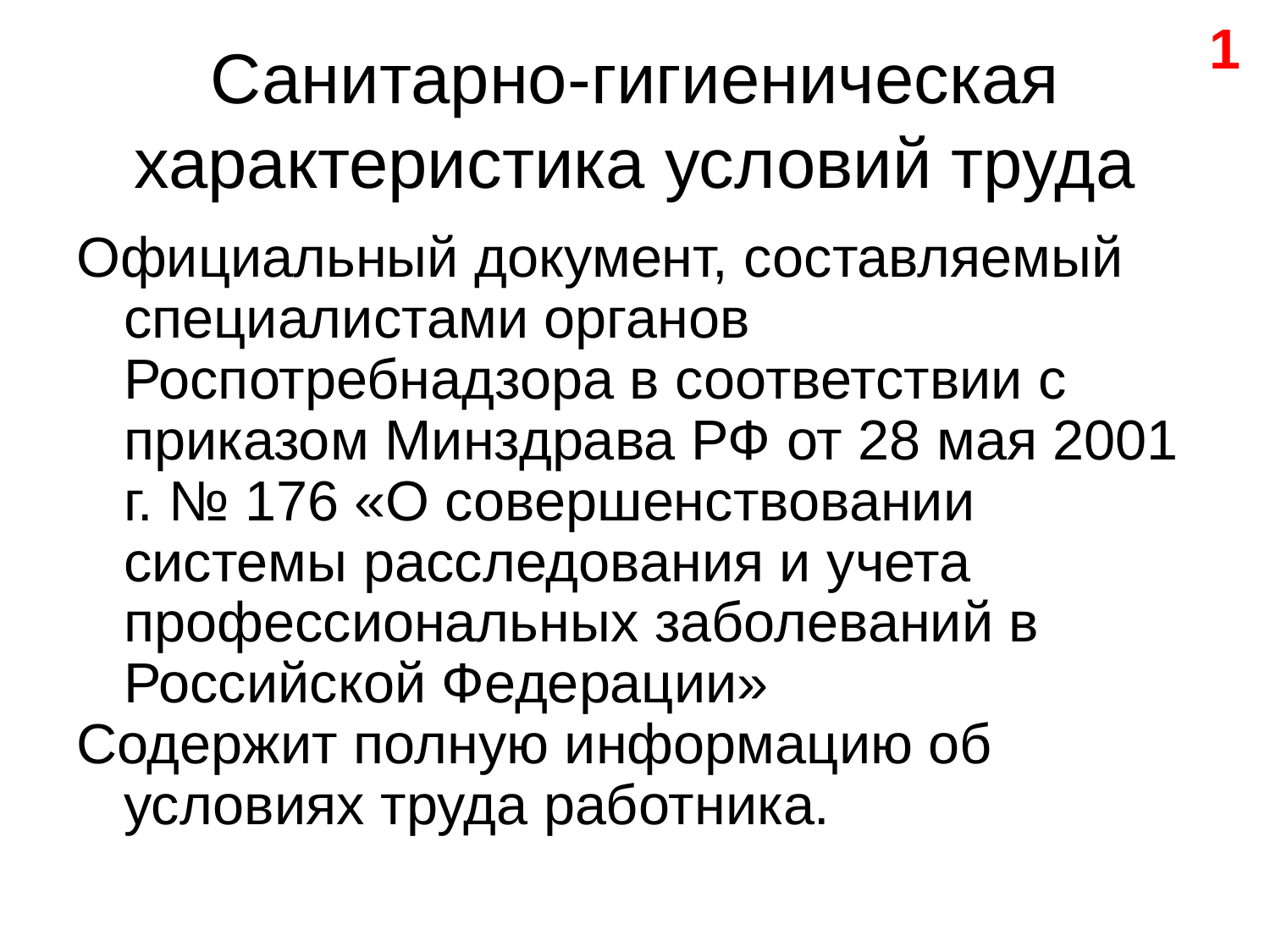

1
Санитарно-гигиеническая характеристика условий труда
Официальный документ, составляемый специалистами органов Роспотребнадзора в соответствии с приказом Минздрава РФ от 28 мая 2001 г. № 176 «О совершенствовании системы расследования и учета профессиональных заболеваний в Российской Федерации»
Содержит полную информацию об условиях труда работника.